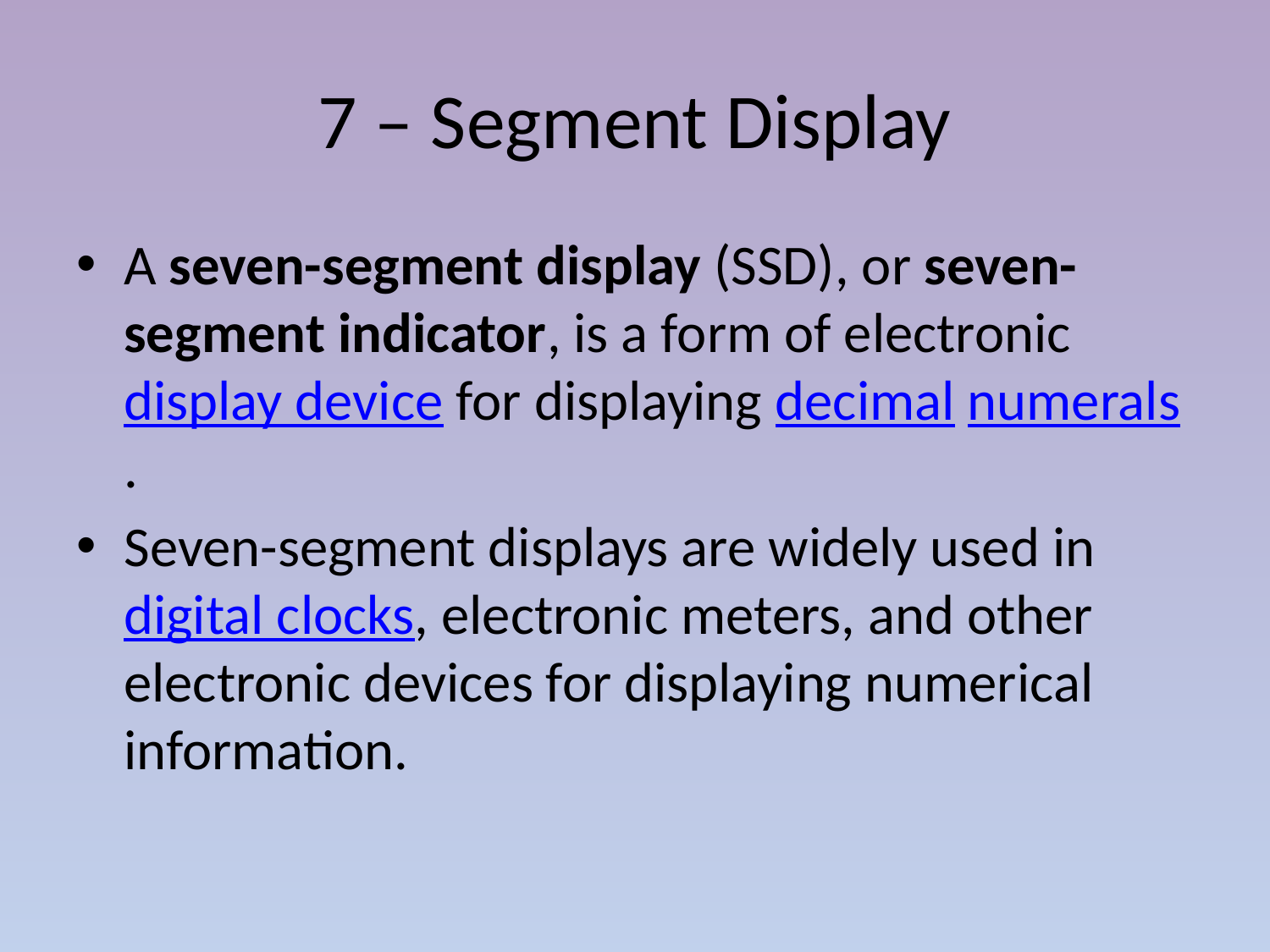

# 7 – Segment Display
A seven-segment display (SSD), or seven-segment indicator, is a form of electronic display device for displaying decimal numerals.
Seven-segment displays are widely used in digital clocks, electronic meters, and other electronic devices for displaying numerical information.